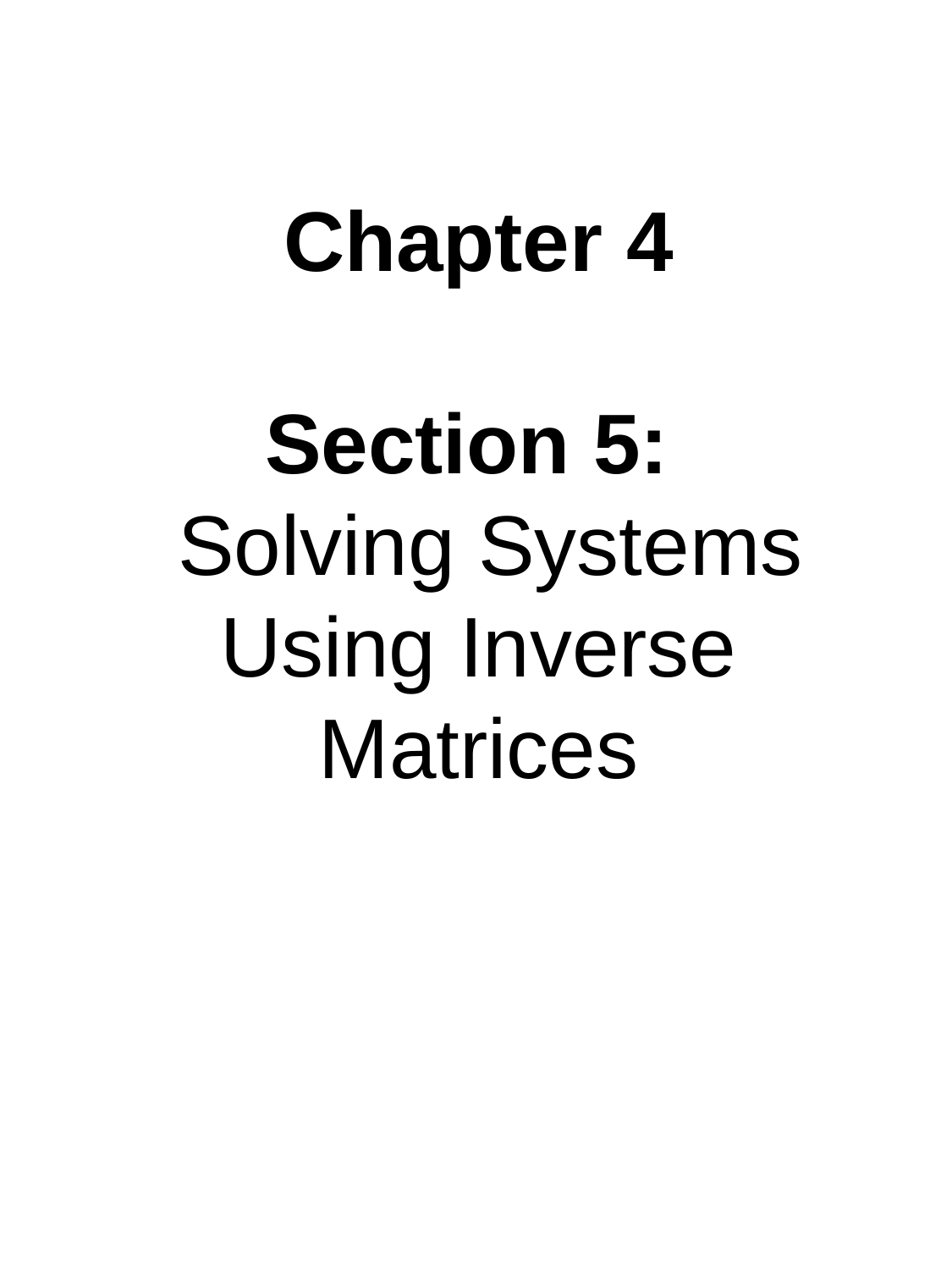

# Chapter 4   Section 5: Solving Systems Using Inverse Matrices